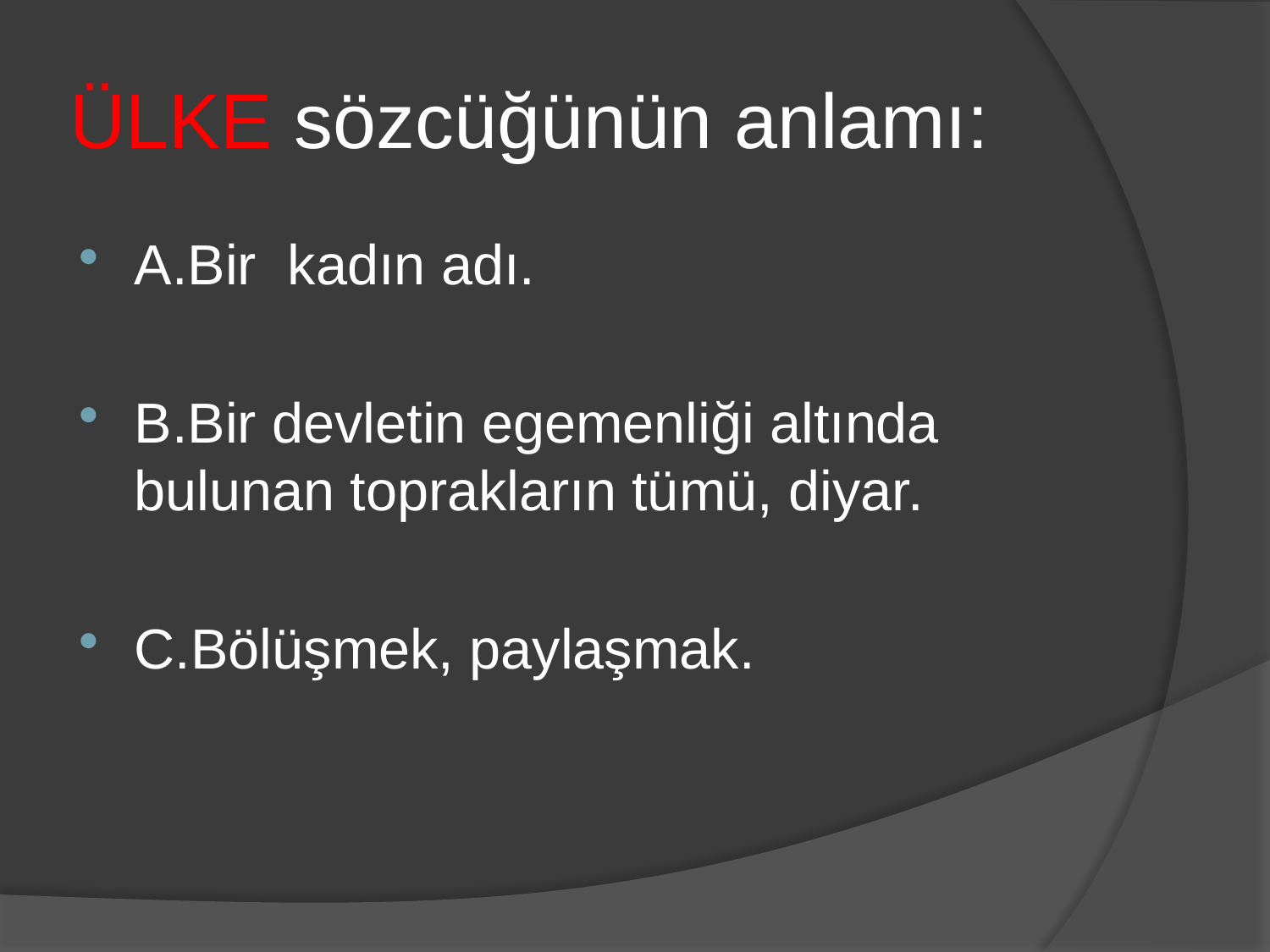

# ÜLKE sözcüğünün anlamı:
A.Bir  kadın adı.

B.Bir devletin egemenliği altında bulunan toprakların tümü, diyar.

C.Bölüşmek, paylaşmak.